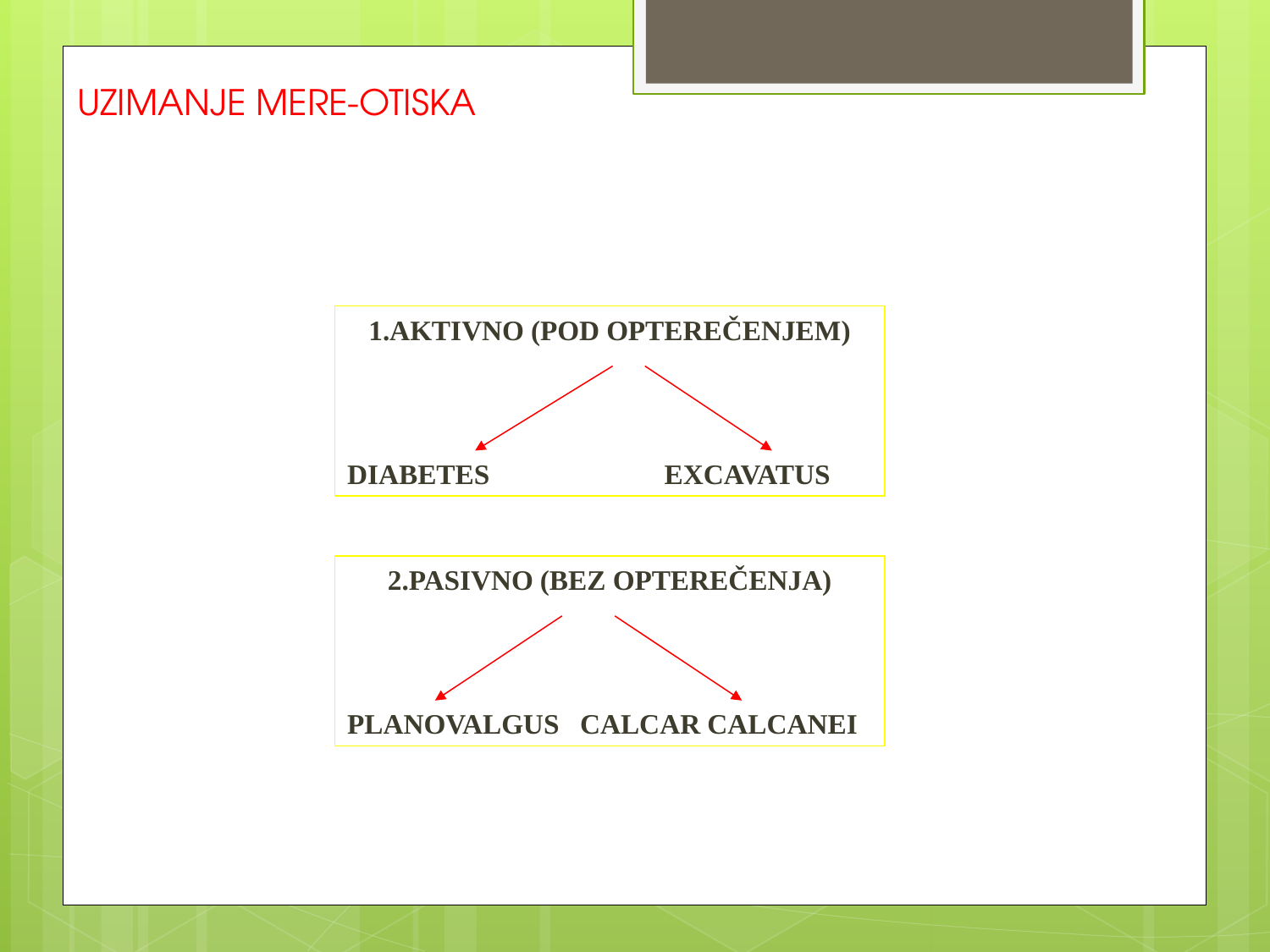

# UZIMANJE MERE-OTISKA
1.AKTIVNO (POD OPTEREČENJEM)

DIABETES                         EXCAVATUS

2.PASIVNO (BEZ OPTEREČENJA)

PLANOVALGUS   CALCAR CALCANEI